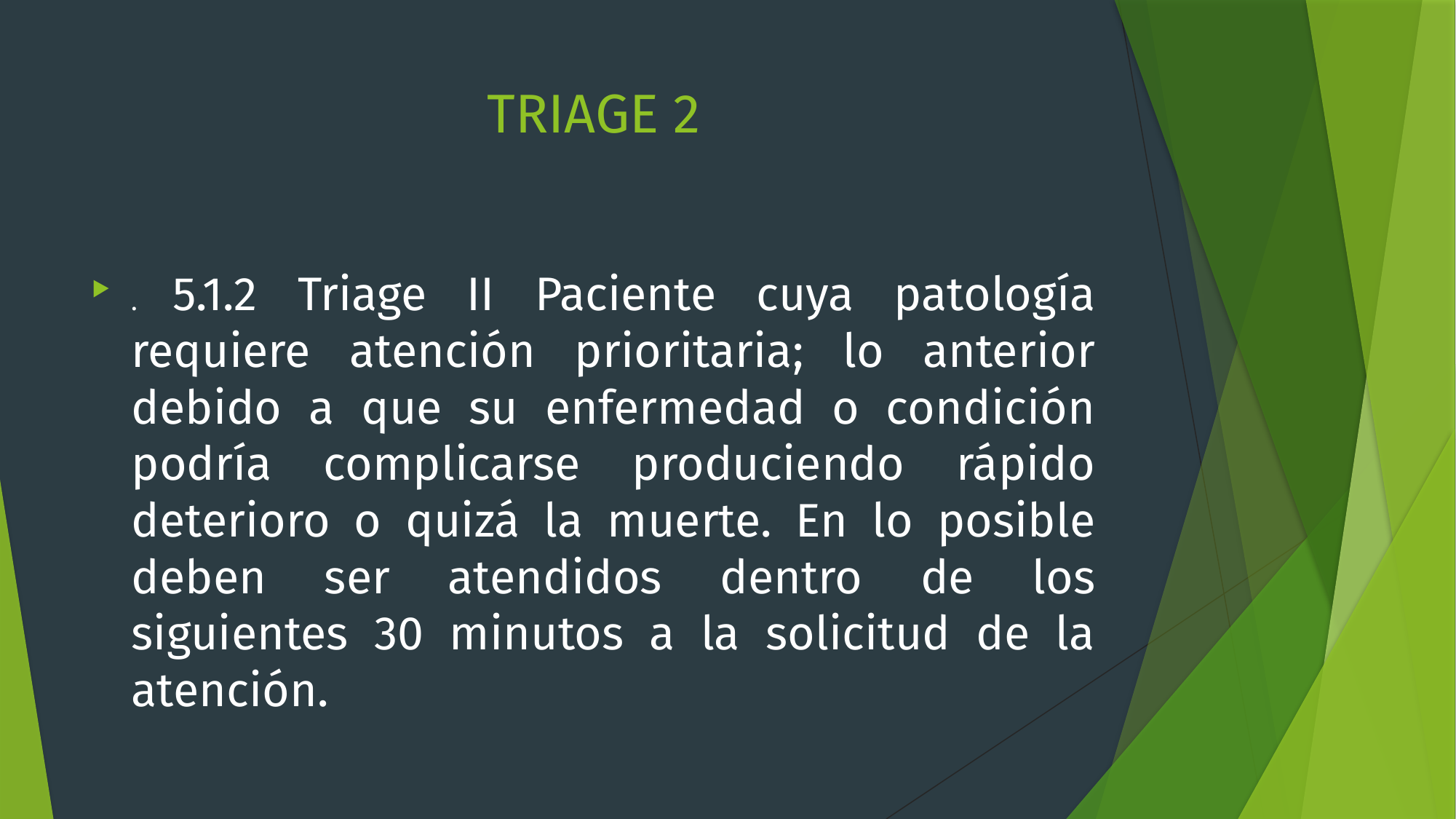

# TRIAGE 2
. 5.1.2 Triage II Paciente cuya patología requiere atención prioritaria; lo anterior debido a que su enfermedad o condición podría complicarse produciendo rápido deterioro o quizá la muerte. En lo posible deben ser atendidos dentro de los siguientes 30 minutos a la solicitud de la atención.